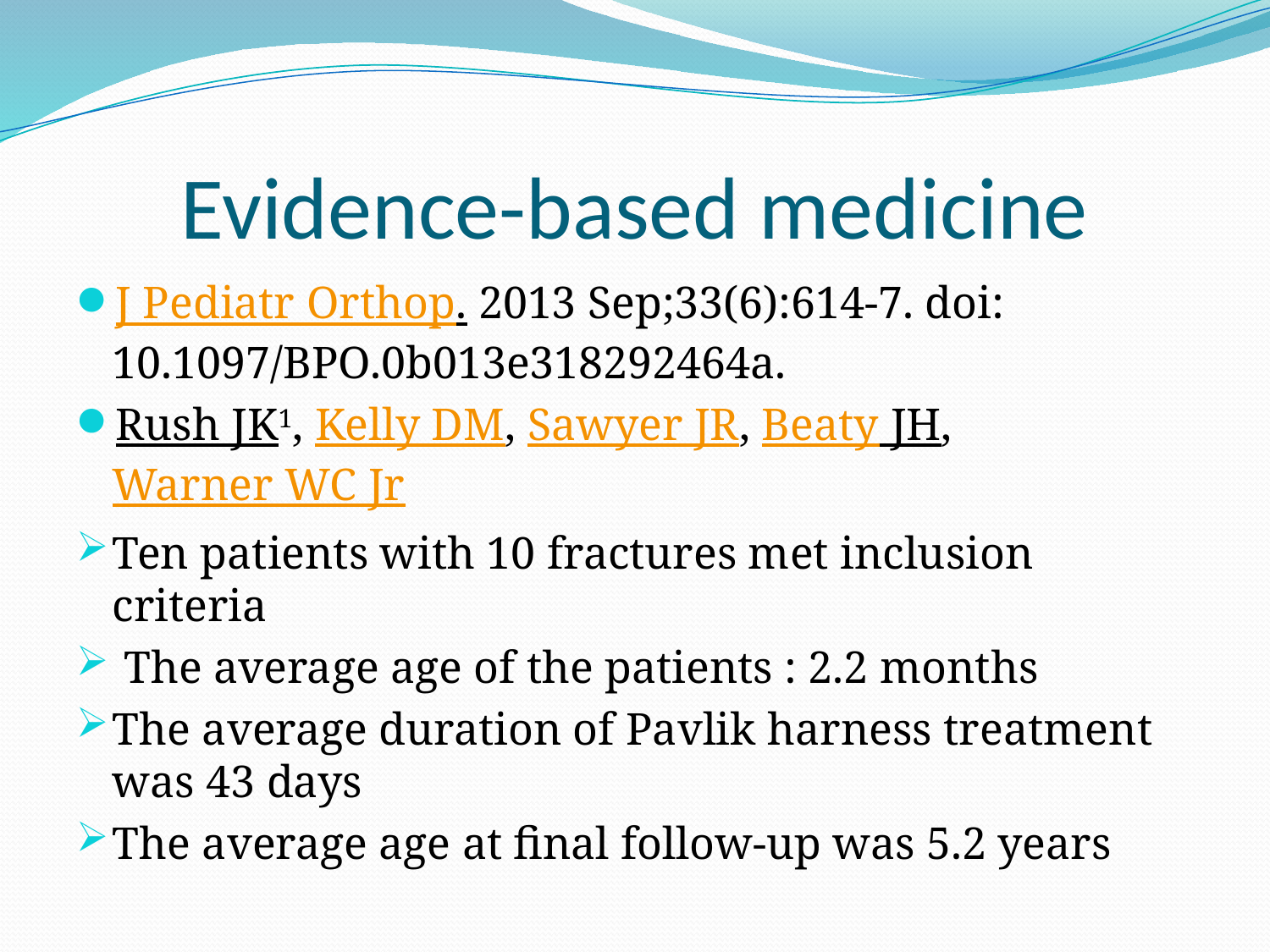

# Evidence-based medicine
J Pediatr Orthop. 2013 Sep;33(6):614-7. doi: 10.1097/BPO.0b013e318292464a.
Rush JK1, Kelly DM, Sawyer JR, Beaty JH, Warner WC Jr
Ten patients with 10 fractures met inclusion criteria
 The average age of the patients : 2.2 months
The average duration of Pavlik harness treatment was 43 days
The average age at final follow-up was 5.2 years